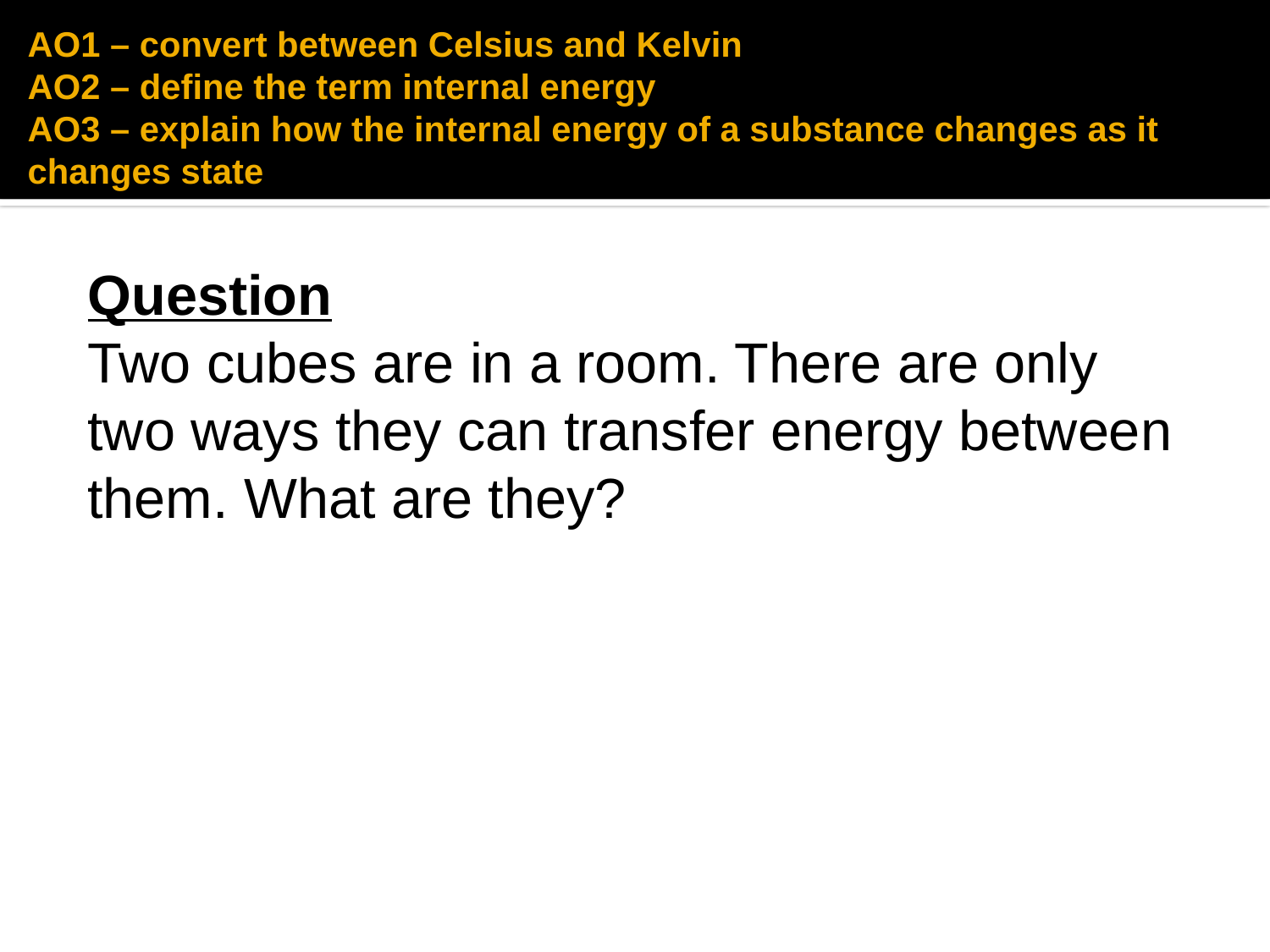

# AO1 – convert between Celsius and Kelvin AO2 – define the term internal energy AO3 – explain how the internal energy of a substance changes as it changes state
Question
Two cubes are in a room. There are only two ways they can transfer energy between them. What are they?